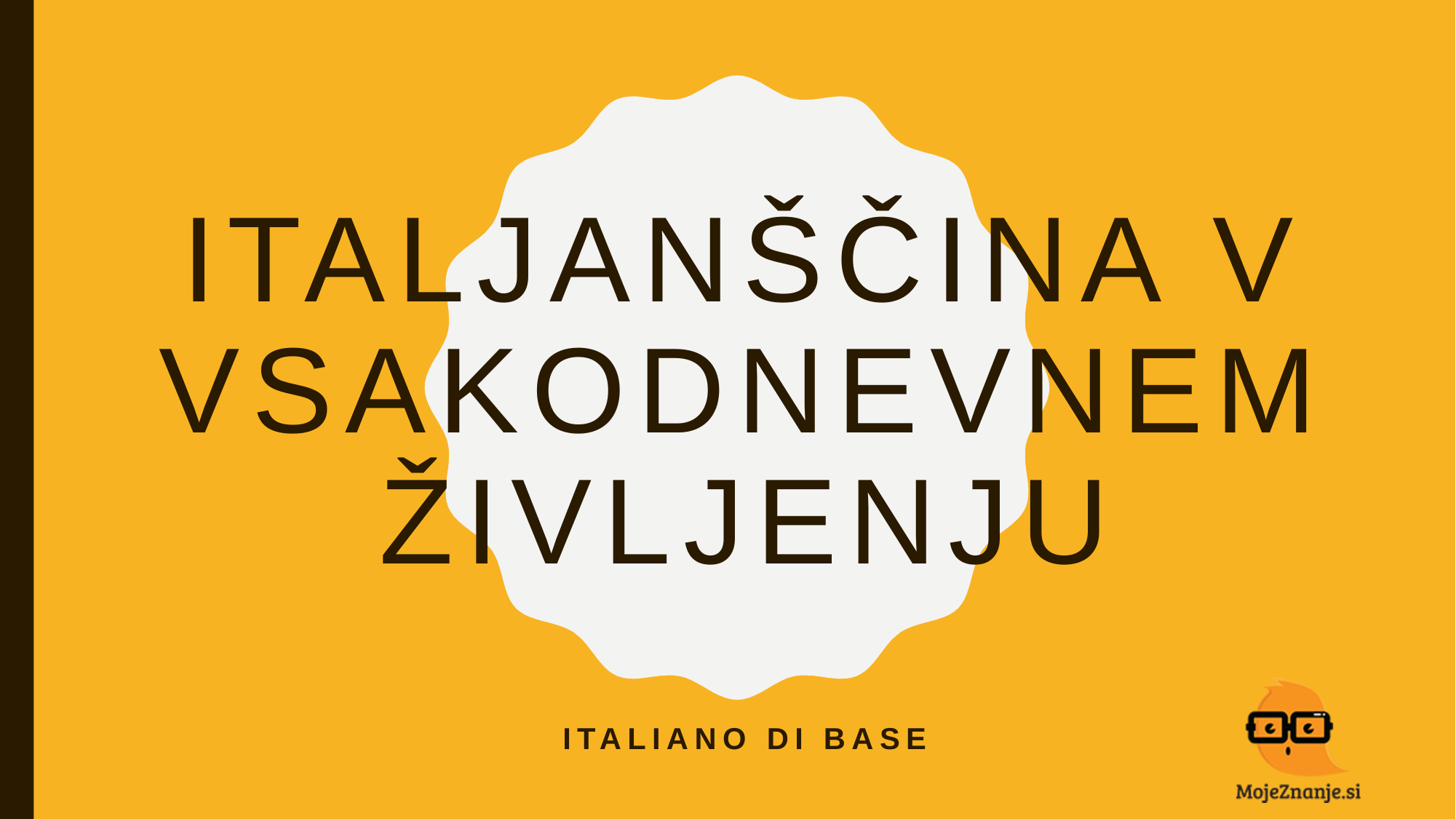

# ItaljanŠČina v vsakodnevnem Življenju
Italiano di base